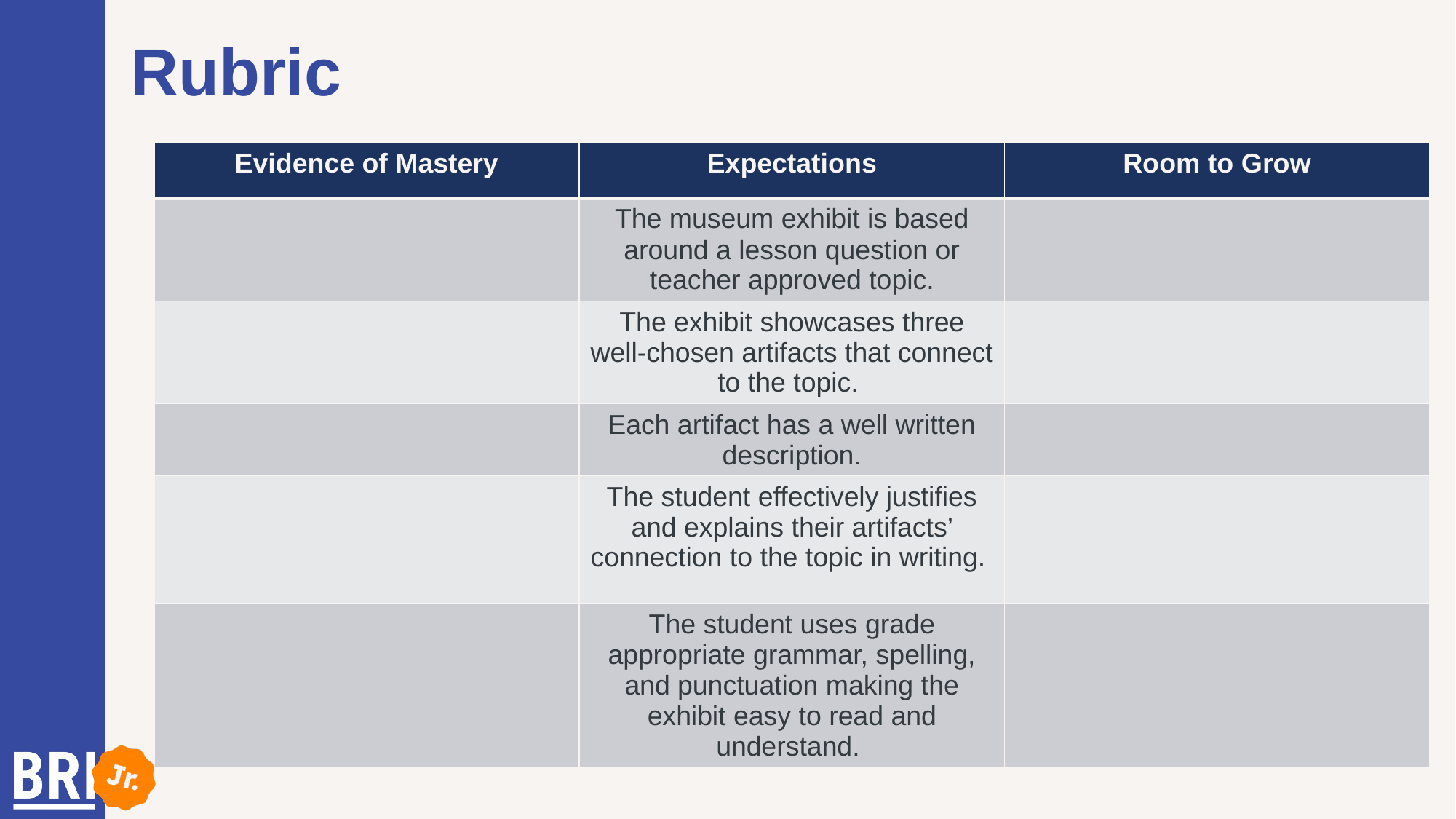

# Rubric
| Evidence of Mastery | Expectations | Room to Grow |
| --- | --- | --- |
|  | The museum exhibit is based around a lesson question or teacher approved topic. |  |
|  | The exhibit showcases three well-chosen artifacts that connect to the topic. |  |
|  | Each artifact has a well written description. |  |
|  | The student effectively justifies and explains their artifacts’ connection to the topic in writing. |  |
|  | The student uses grade appropriate grammar, spelling, and punctuation making the exhibit easy to read and understand. |  |